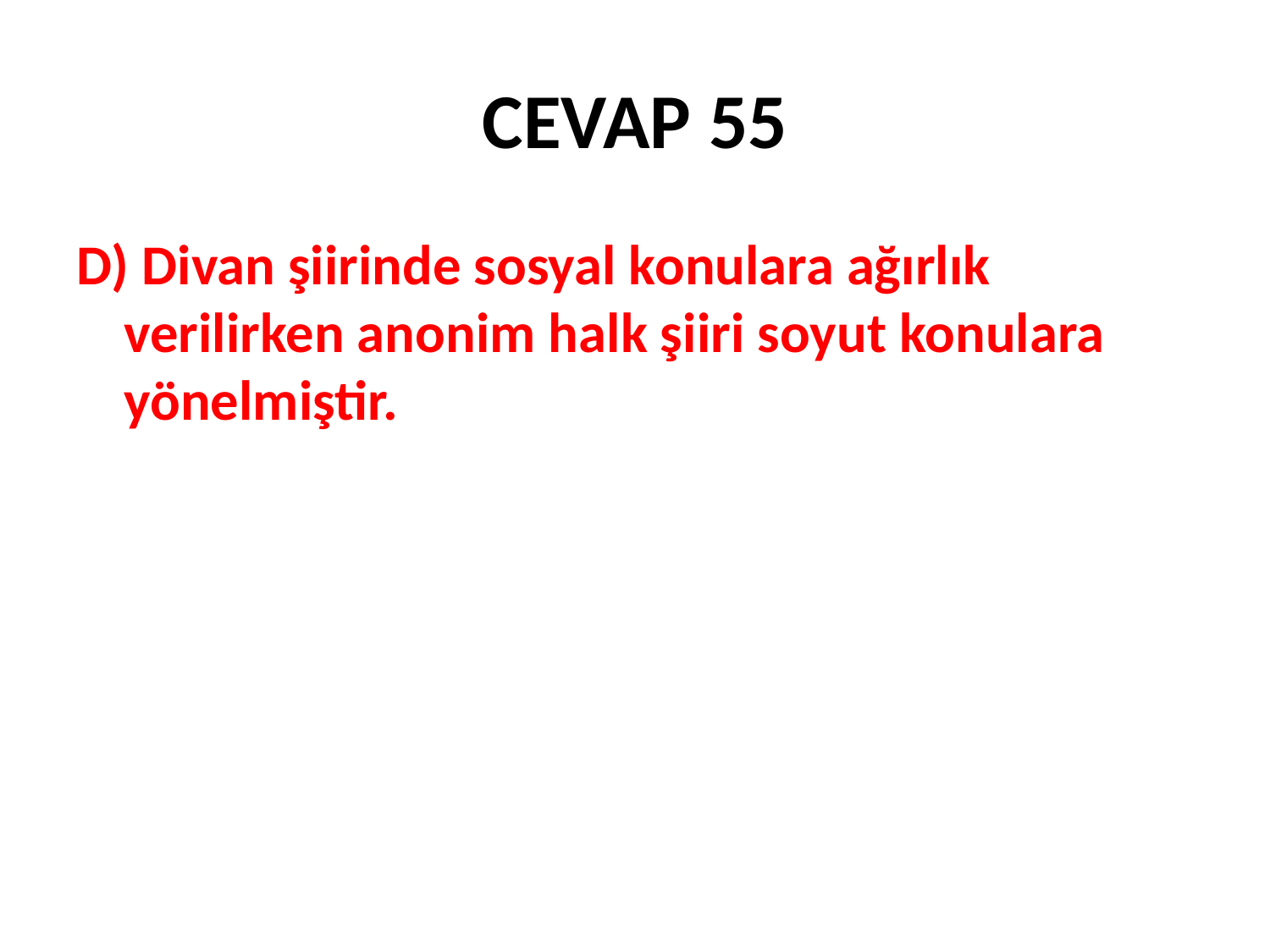

# CEVAP 55
D) Divan şiirinde sosyal konulara ağırlık verilirken anonim halk şiiri soyut konulara yönelmiştir.